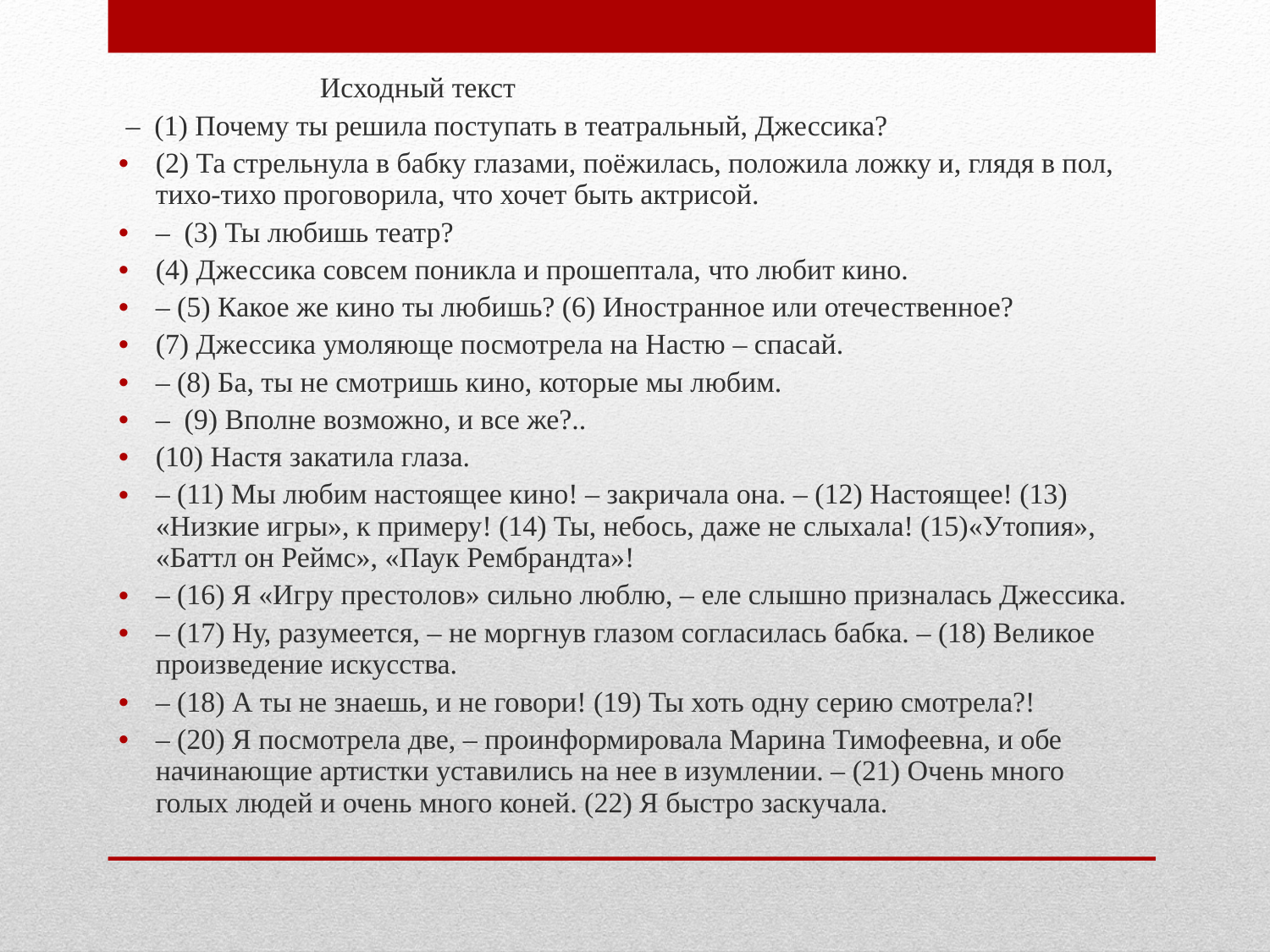

Исходный текст
 –  (1) Почему ты решила поступать в театральный, Джессика?
(2) Та стрельнула в бабку глазами, поёжилась, положила ложку и, глядя в пол, тихо-тихо проговорила, что хочет быть актрисой.
–  (3) Ты любишь театр?
(4) Джессика совсем поникла и прошептала, что любит кино.
– (5) Какое же кино ты любишь? (6) Иностранное или отечественное?
(7) Джессика умоляюще посмотрела на Настю – спасай.
– (8) Ба, ты не смотришь кино, которые мы любим.
–  (9) Вполне возможно, и все же?..
(10) Настя закатила глаза.
– (11) Мы любим настоящее кино! – закричала она. – (12) Настоящее! (13) «Низкие игры», к примеру! (14) Ты, небось, даже не слыхала! (15)«Утопия», «Баттл он Реймс», «Паук Рембрандта»!
– (16) Я «Игру престолов» сильно люблю, – еле слышно призналась Джессика.
– (17) Ну, разумеется, – не моргнув глазом согласилась бабка. – (18) Великое произведение искусства.
– (18) А ты не знаешь, и не говори! (19) Ты хоть одну серию смотрела?!
– (20) Я посмотрела две, – проинформировала Марина Тимофеевна, и обе начинающие артистки уставились на нее в изумлении. – (21) Очень много голых людей и очень много коней. (22) Я быстро заскучала.